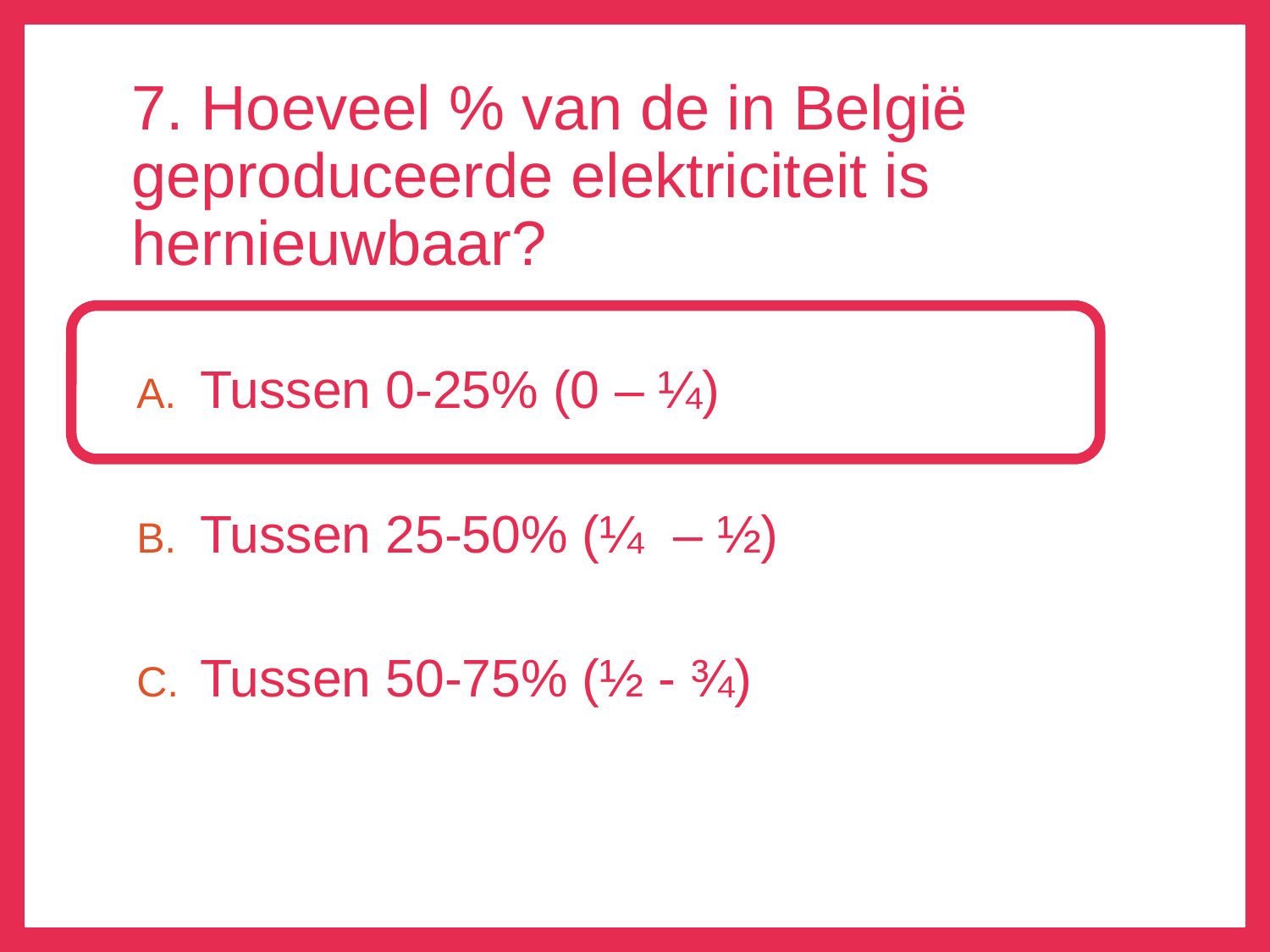

# 7. Hoeveel % van de in België geproduceerde elektriciteit is hernieuwbaar?
Tussen 0-25% (0 – ¼)
Tussen 25-50% (¼  – ½)
Tussen 50-75% (½ - ¾)